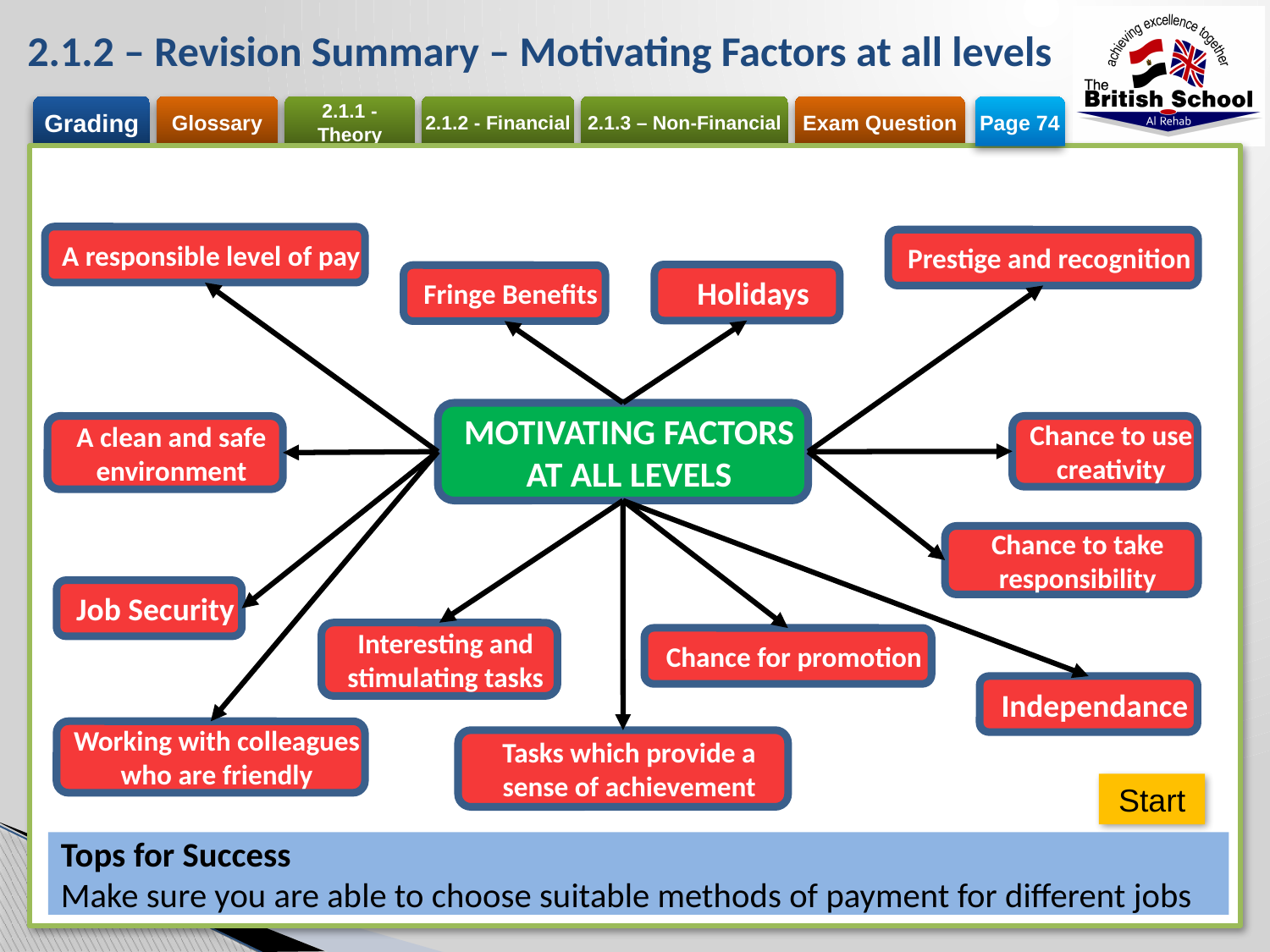

# 2.1.2 – Revision Summary – Motivating Factors at all levels
Page 74
A responsible level of pay
Prestige and recognition
Holidays
Fringe Benefits
MOTIVATING FACTORS AT ALL LEVELS
A clean and safe environment
Chance to use creativity
Job Security
Working with colleagues who are friendly
Chance to take responsibility
Interesting and stimulating tasks
Tasks which provide a sense of achievement
Independance
Chance for promotion
Start
Tops for Success
Make sure you are able to choose suitable methods of payment for different jobs